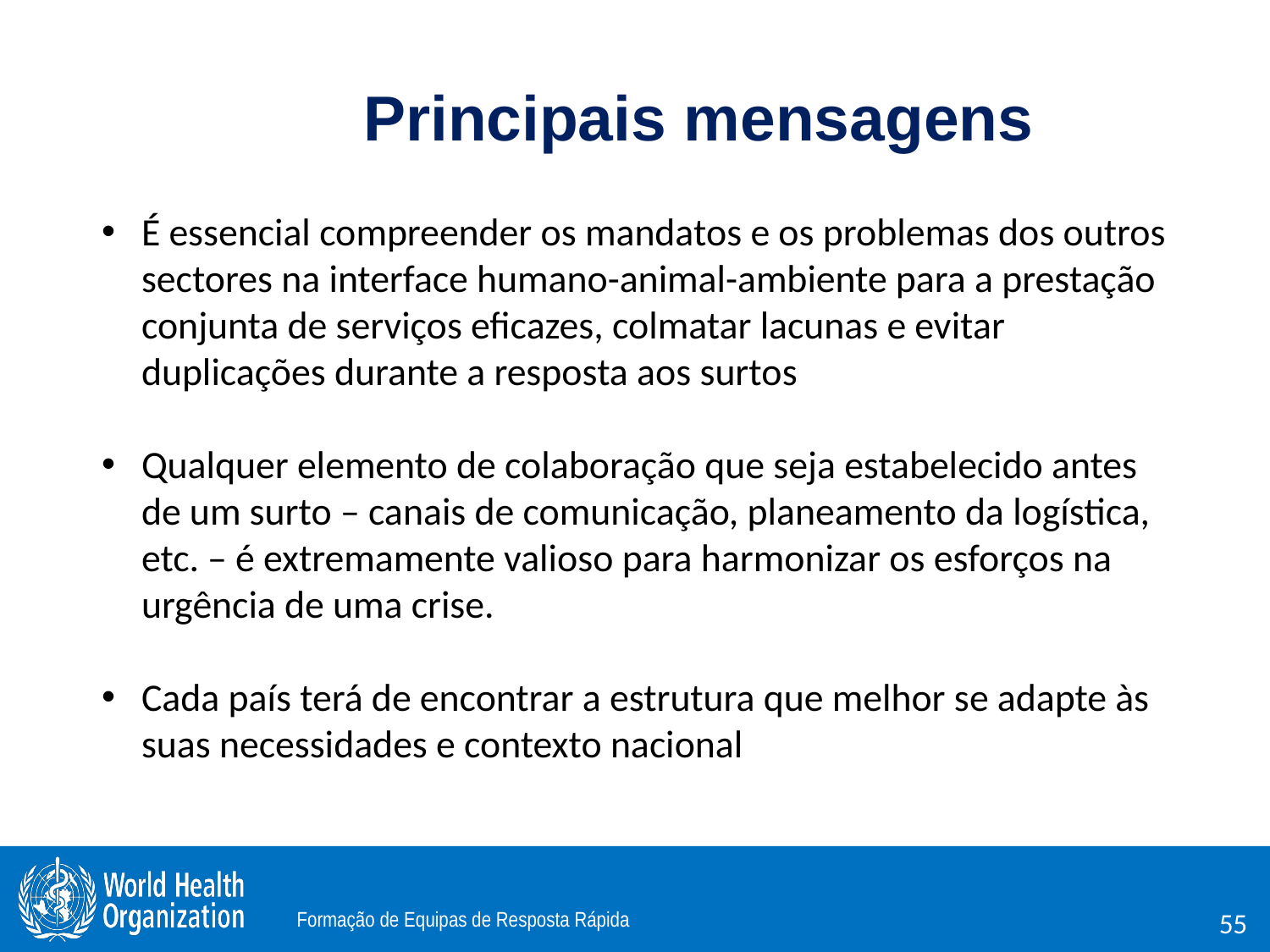

# Principais mensagens

É essencial compreender os mandatos e os problemas dos outros sectores na interface humano-animal-ambiente para a prestação conjunta de serviços eficazes, colmatar lacunas e evitar duplicações durante a resposta aos surtos

Qualquer elemento de colaboração que seja estabelecido antes de um surto – canais de comunicação, planeamento da logística, etc. – é extremamente valioso para harmonizar os esforços na urgência de uma crise.

Cada país terá de encontrar a estrutura que melhor se adapte às suas necessidades e contexto nacional